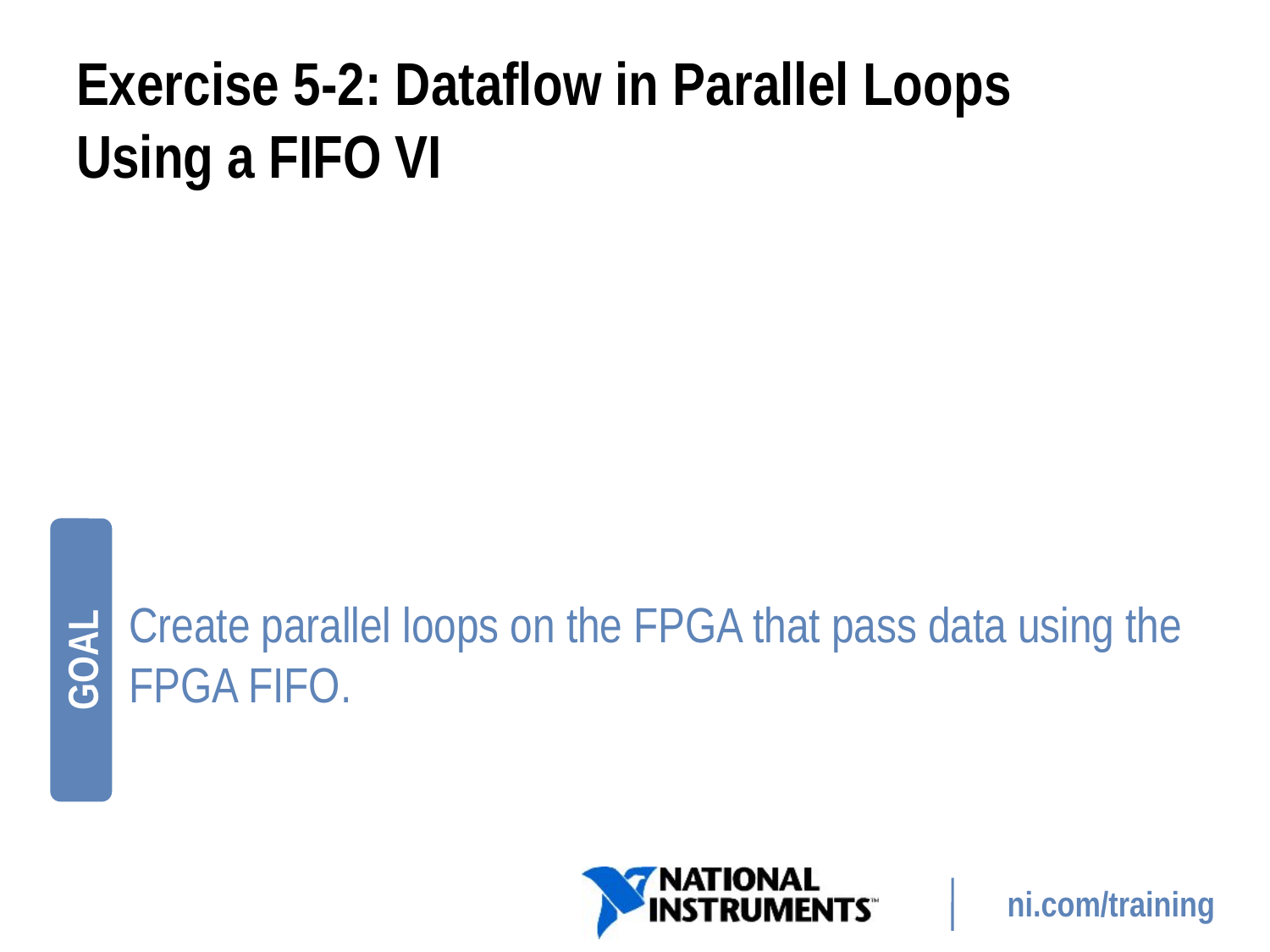

# Exercise 5-2: Dataflow in Parallel Loops Using a FIFO VI

Create parallel loops on the FPGA that pass data using the FPGA FIFO.